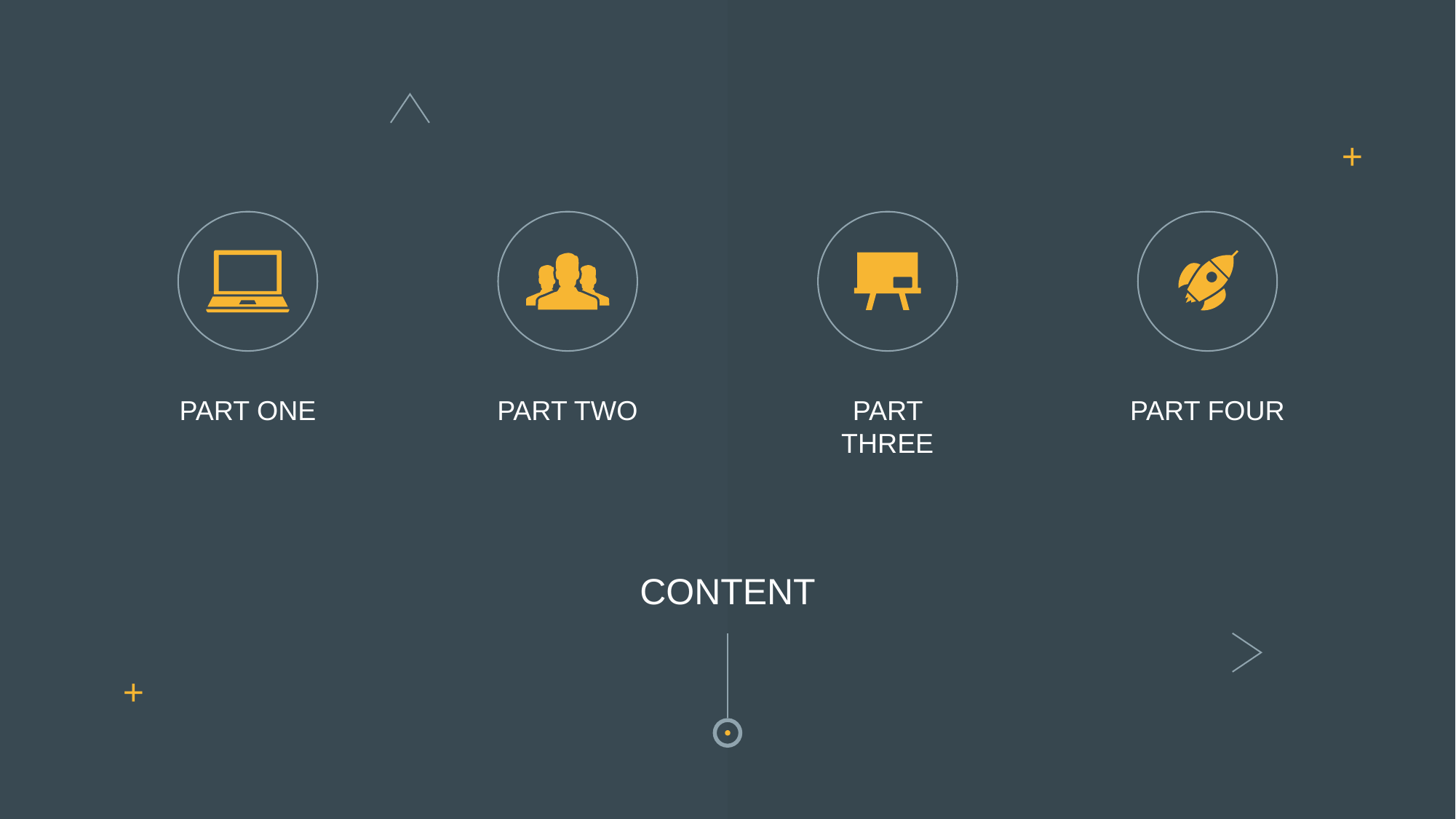

+

PART ONE
PART TWO
PART THREE
PART FOUR
CONTENT

+